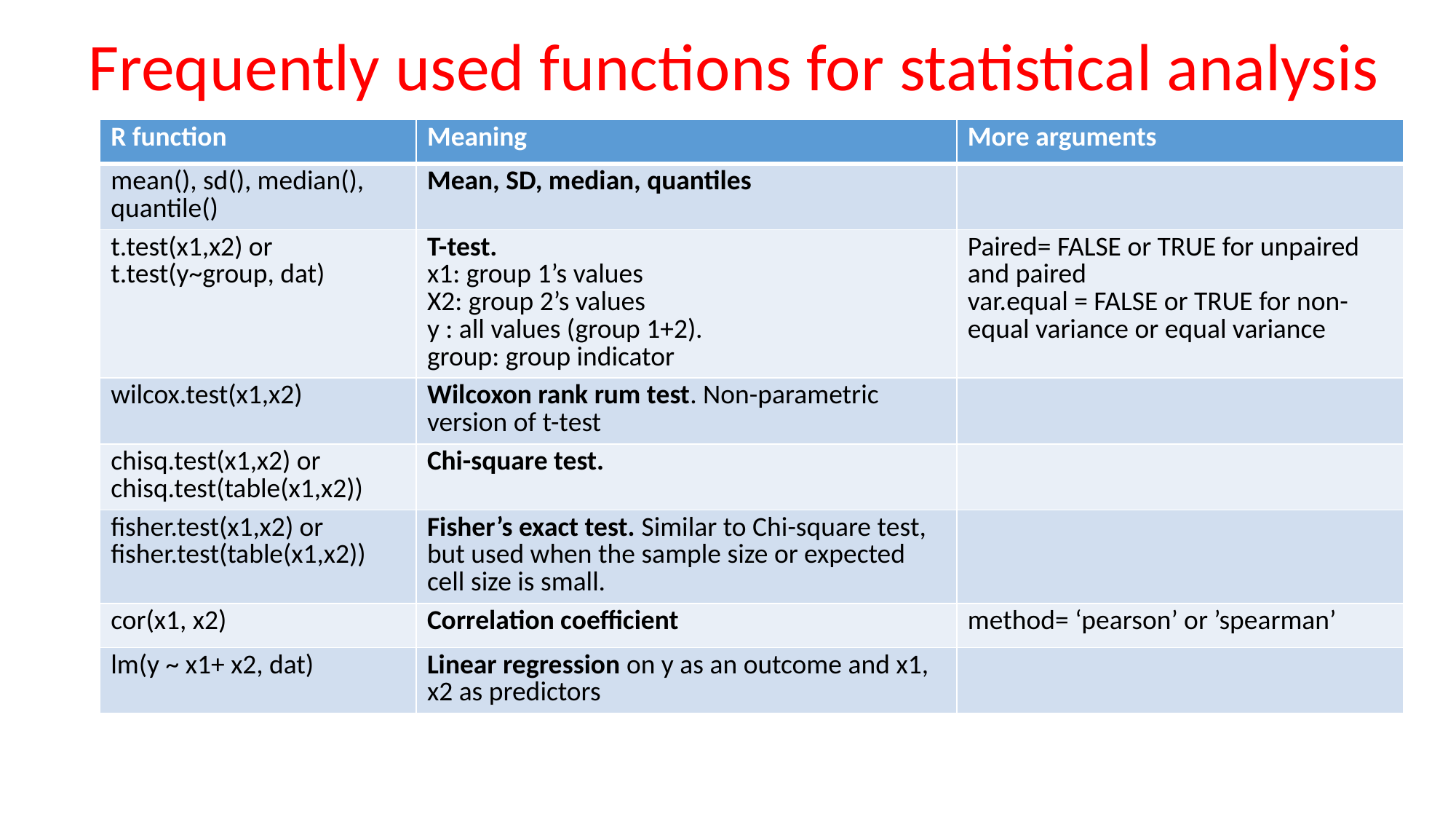

# Frequently used functions for statistical analysis
| R function | Meaning | More arguments |
| --- | --- | --- |
| mean(), sd(), median(), quantile() | Mean, SD, median, quantiles |  |
| t.test(x1,x2) or t.test(y~group, dat) | T-test. x1: group 1’s values X2: group 2’s values y : all values (group 1+2). group: group indicator | Paired= FALSE or TRUE for unpaired and paired var.equal = FALSE or TRUE for non-equal variance or equal variance |
| wilcox.test(x1,x2) | Wilcoxon rank rum test. Non-parametric version of t-test |  |
| chisq.test(x1,x2) or chisq.test(table(x1,x2)) | Chi-square test. |  |
| fisher.test(x1,x2) or fisher.test(table(x1,x2)) | Fisher’s exact test. Similar to Chi-square test, but used when the sample size or expected cell size is small. |  |
| cor(x1, x2) | Correlation coefficient | method= ‘pearson’ or ’spearman’ |
| lm(y ~ x1+ x2, dat) | Linear regression on y as an outcome and x1, x2 as predictors |  |